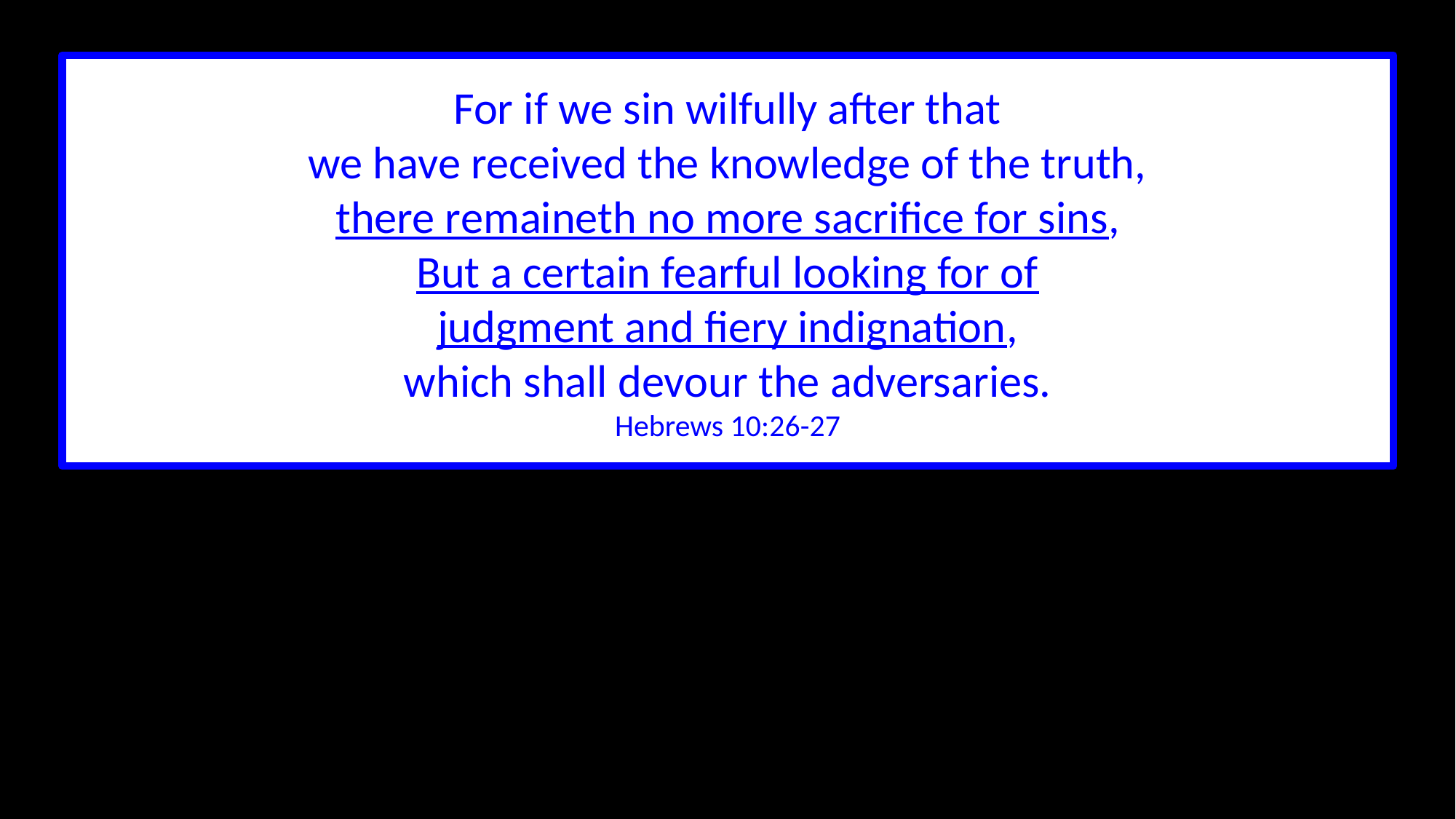

For if we sin wilfully after that
we have received the knowledge of the truth,
there remaineth no more sacrifice for sins,
But a certain fearful looking for of
judgment and fiery indignation,
which shall devour the adversaries.
Hebrews 10:26-27